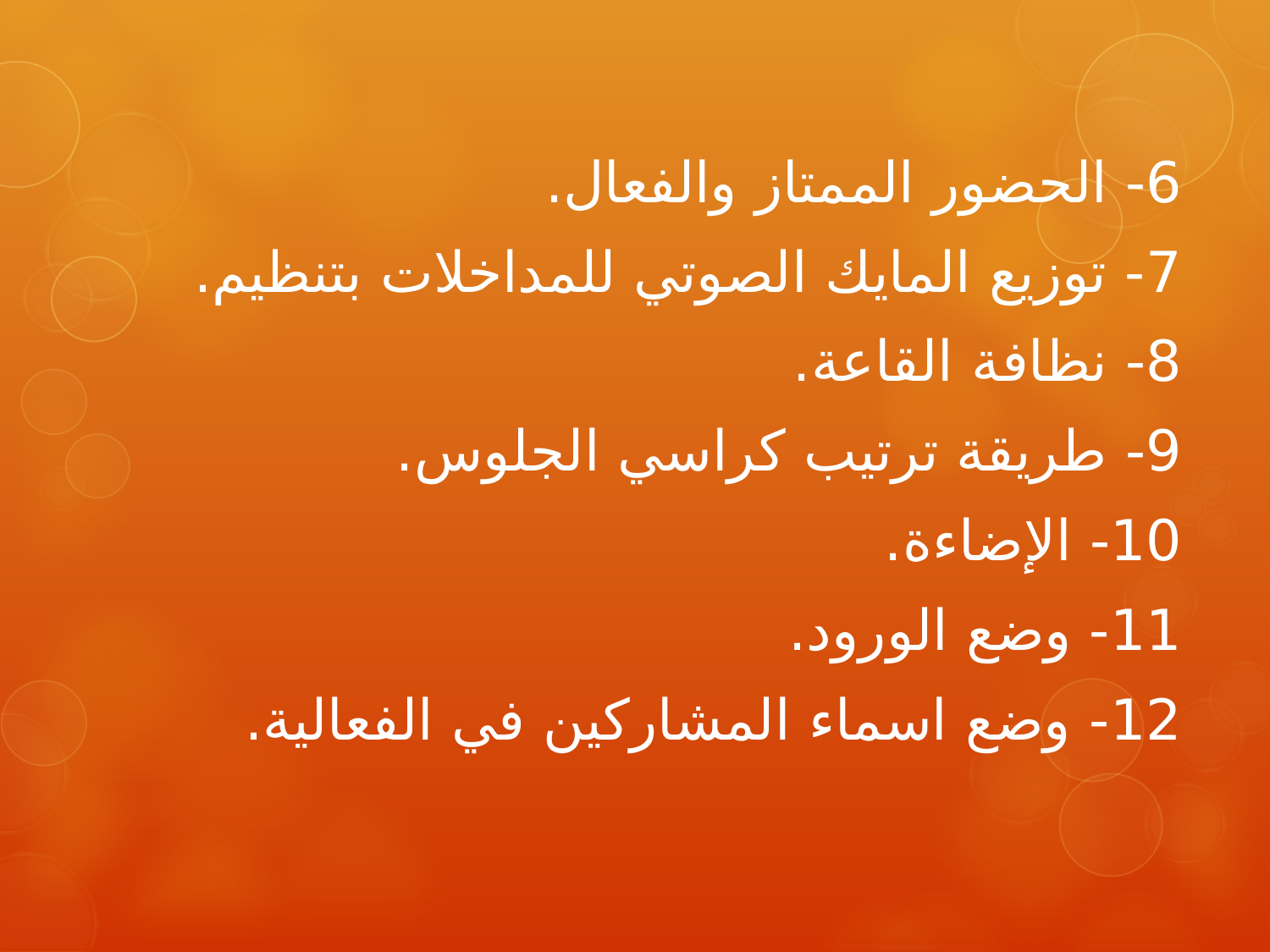

6- الحضور الممتاز والفعال.
7- توزيع المايك الصوتي للمداخلات بتنظيم.
8- نظافة القاعة.
9- طريقة ترتيب كراسي الجلوس.
10- الإضاءة.
11- وضع الورود.
12- وضع اسماء المشاركين في الفعالية.